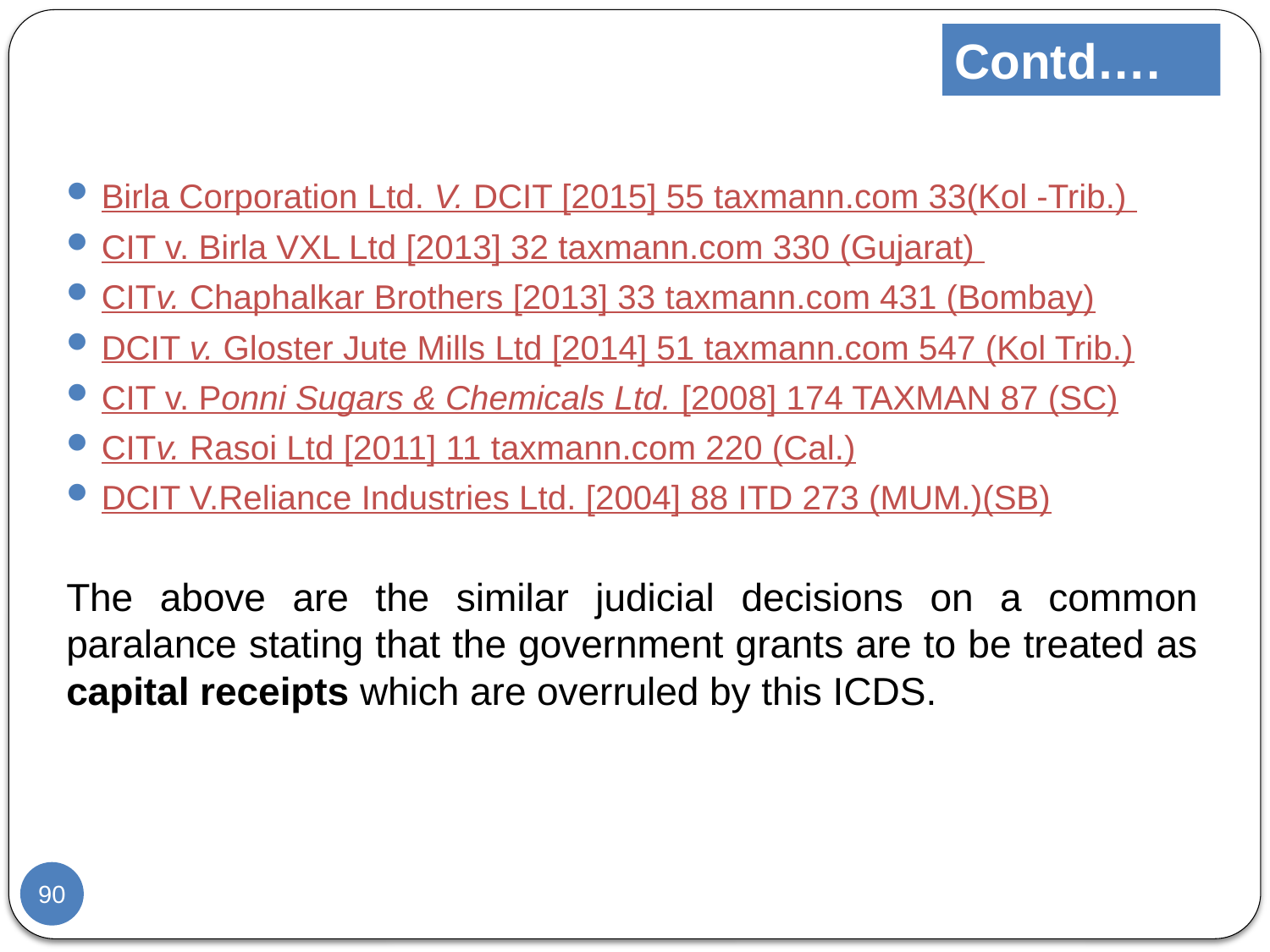

Contd….
Birla Corporation Ltd. V. DCIT [2015] 55 taxmann.com 33(Kol -Trib.)
CIT v. Birla VXL Ltd [2013] 32 taxmann.com 330 (Gujarat)
CITv. Chaphalkar Brothers [2013] 33 taxmann.com 431 (Bombay)
DCIT v. Gloster Jute Mills Ltd [2014] 51 taxmann.com 547 (Kol Trib.)
CIT v. Ponni Sugars & Chemicals Ltd. [2008] 174 TAXMAN 87 (SC)
CITv. Rasoi Ltd [2011] 11 taxmann.com 220 (Cal.)
DCIT V.Reliance Industries Ltd. [2004] 88 ITD 273 (MUM.)(SB)

The above are the similar judicial decisions on a common paralance stating that the government grants are to be treated as capital receipts which are overruled by this ICDS.

90